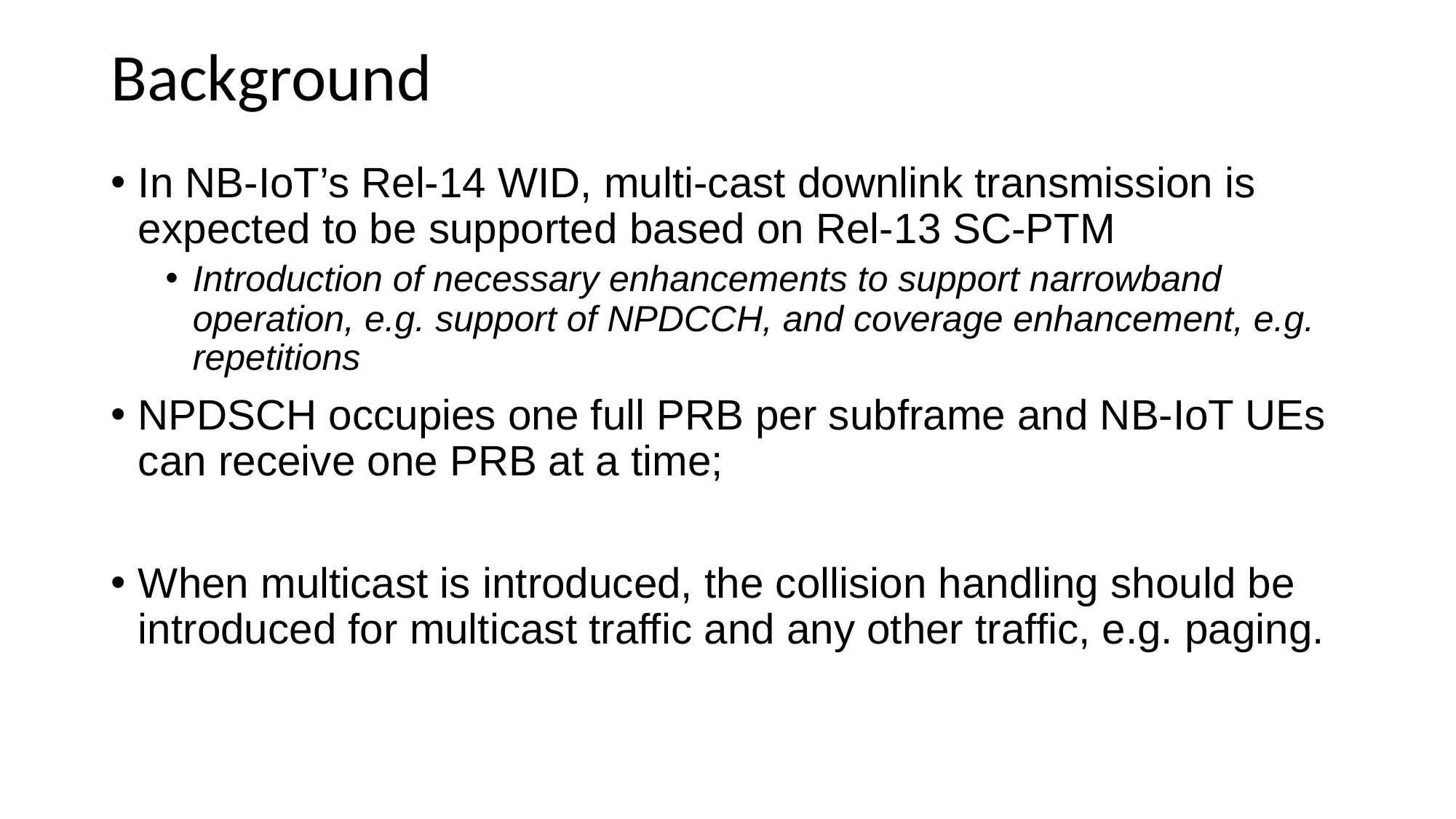

# Background
In NB-IoT’s Rel-14 WID, multi-cast downlink transmission is expected to be supported based on Rel-13 SC-PTM
Introduction of necessary enhancements to support narrowband operation, e.g. support of NPDCCH, and coverage enhancement, e.g. repetitions
NPDSCH occupies one full PRB per subframe and NB-IoT UEs can receive one PRB at a time;

When multicast is introduced, the collision handling should be introduced for multicast traffic and any other traffic, e.g. paging.